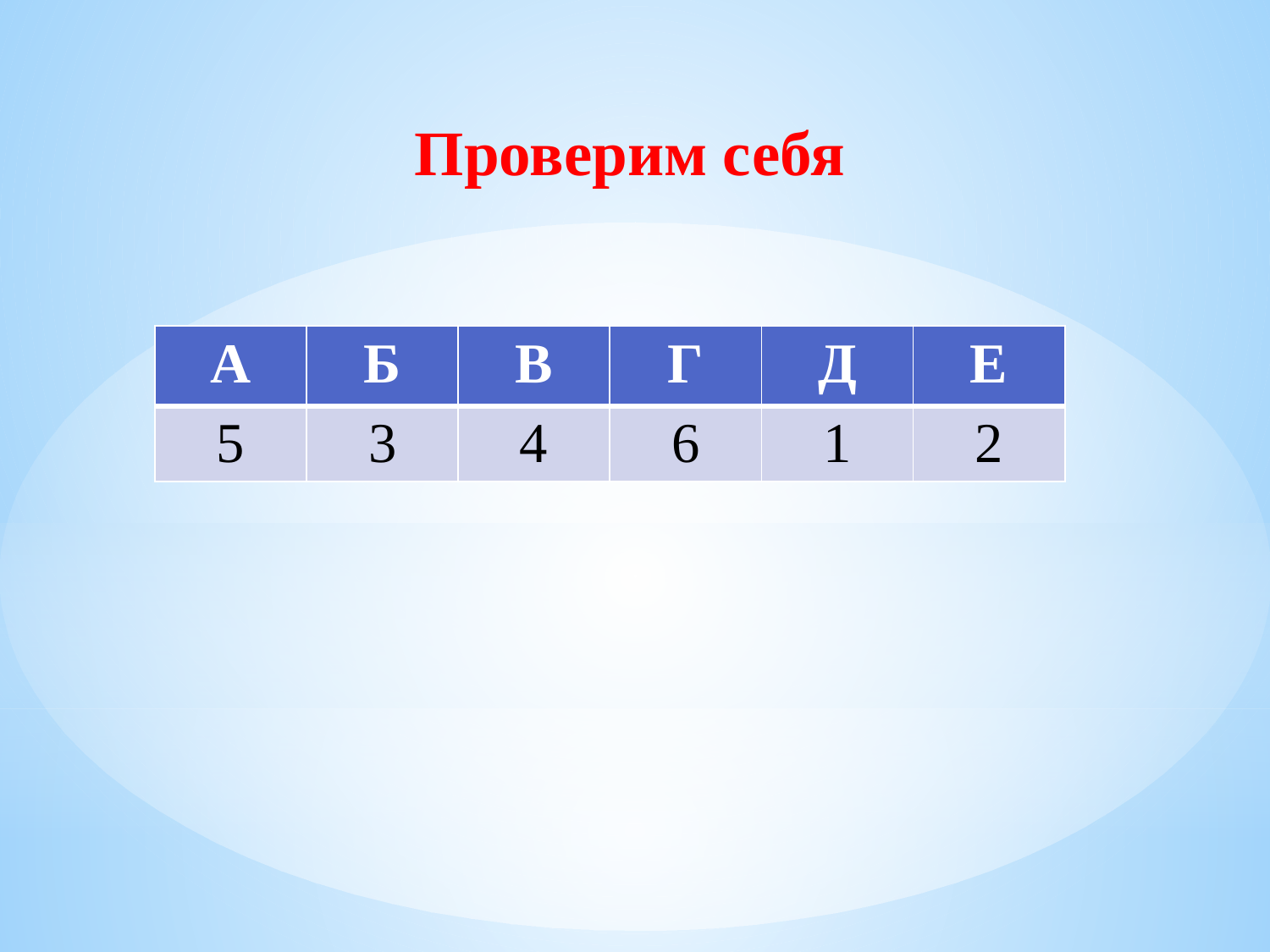

Проверим себя
| А | Б | В | Г | Д | Е |
| --- | --- | --- | --- | --- | --- |
| 5 | 3 | 4 | 6 | 1 | 2 |